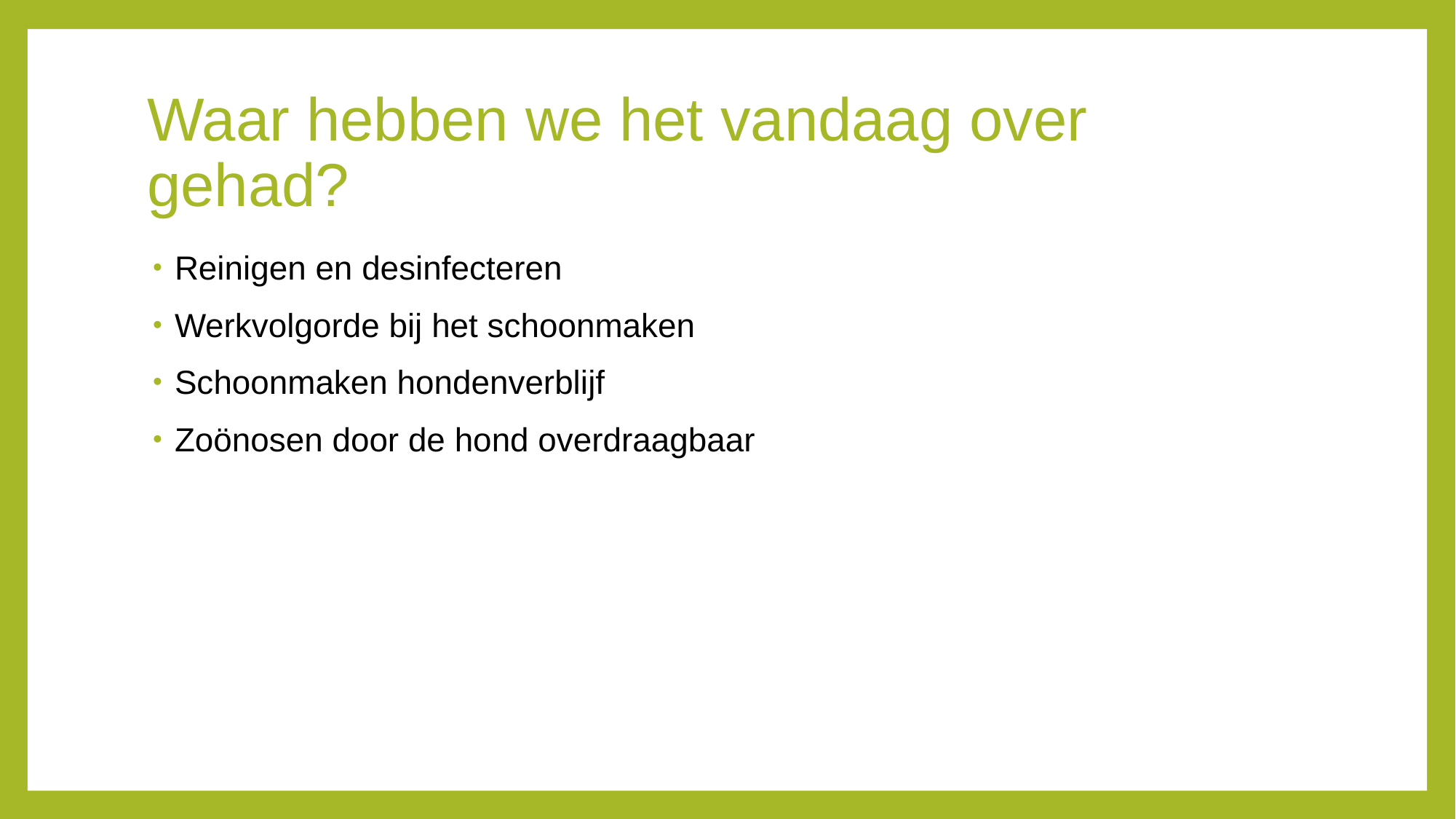

# Waar hebben we het vandaag over gehad?
Reinigen en desinfecteren
Werkvolgorde bij het schoonmaken
Schoonmaken hondenverblijf
Zoönosen door de hond overdraagbaar